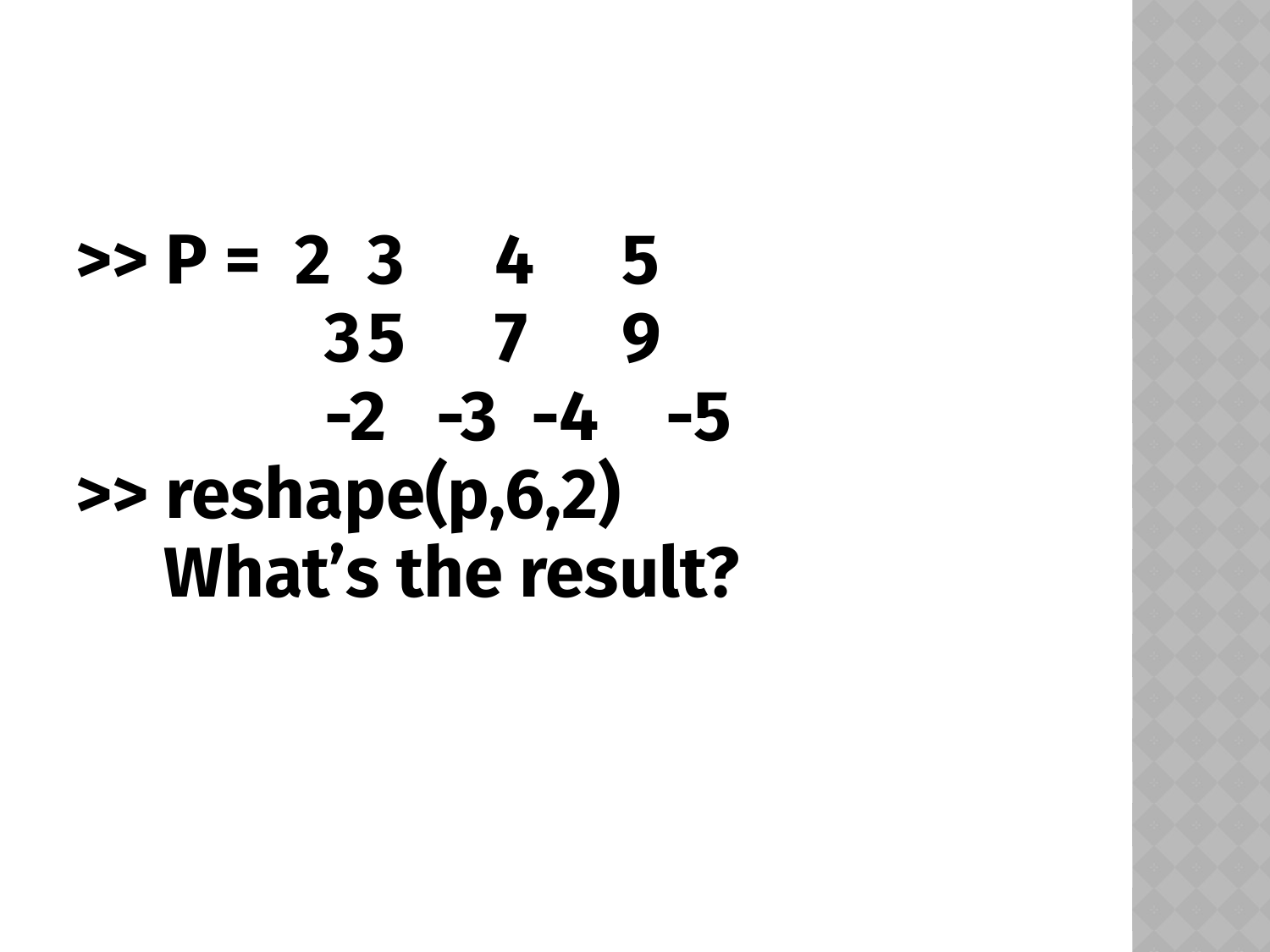

#
>> P =  2	3	4	5
		     3	5	7	9
		     -2   -3  -4    -5
>> reshape(p,6,2)
	   What’s the result?